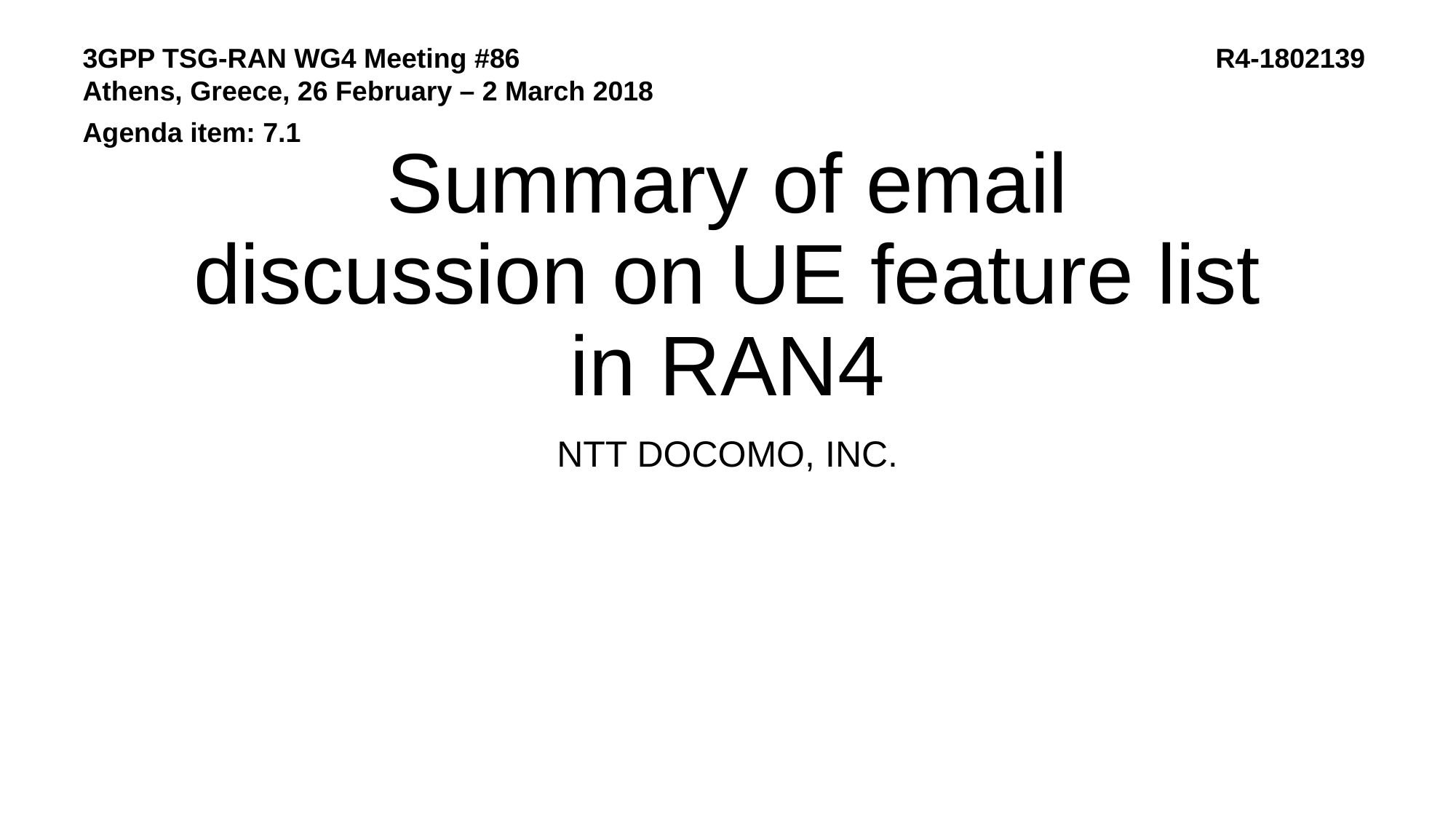

3GPP TSG-RAN WG4 Meeting #86	                                                                                           R4-1802139
Athens, Greece, 26 February – 2 March 2018
Agenda item: 7.1
# Summary of email discussion on UE feature list in RAN4
NTT DOCOMO, INC.